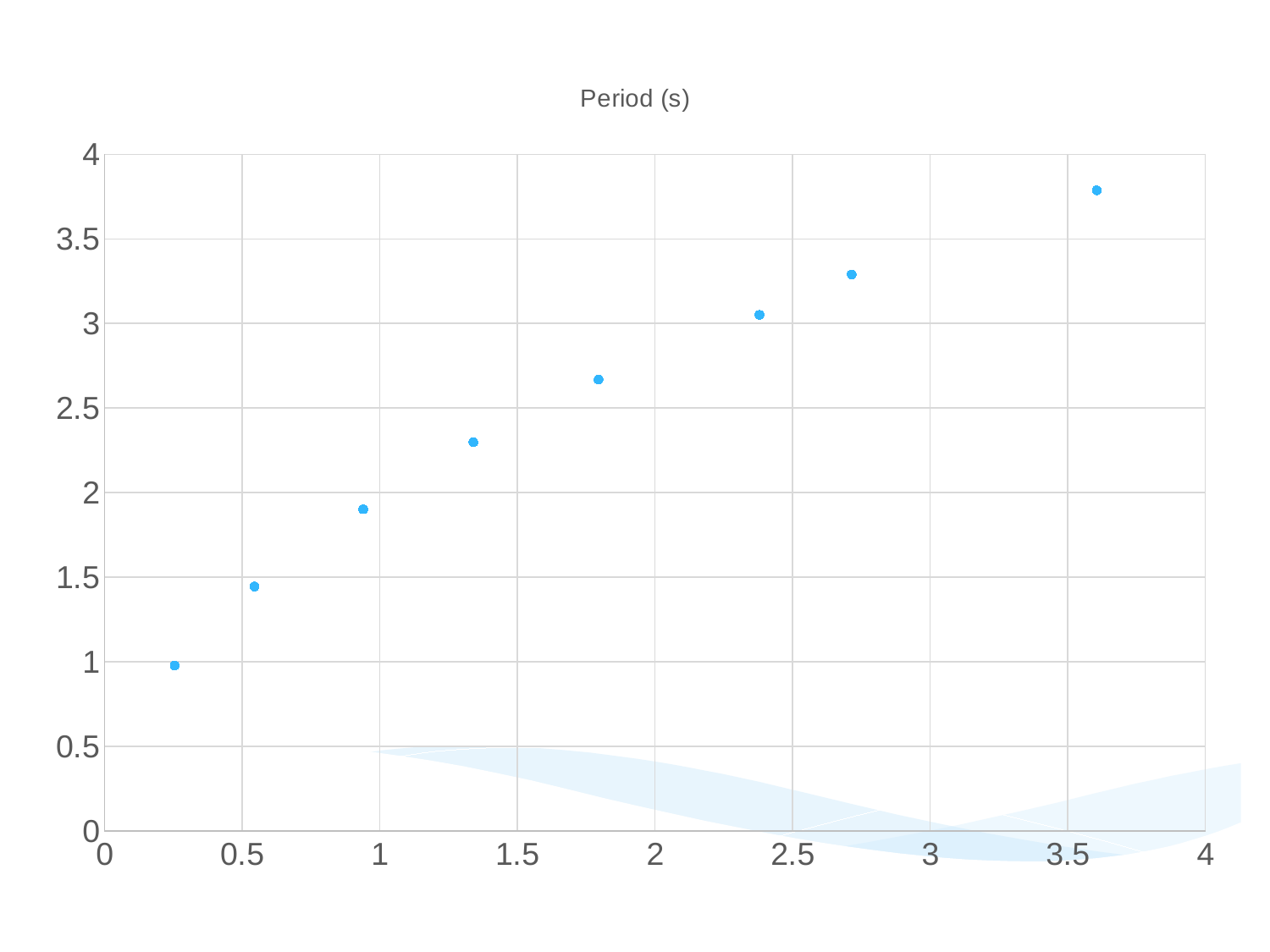

### Chart:

| Category | Period (s) |
|---|---|